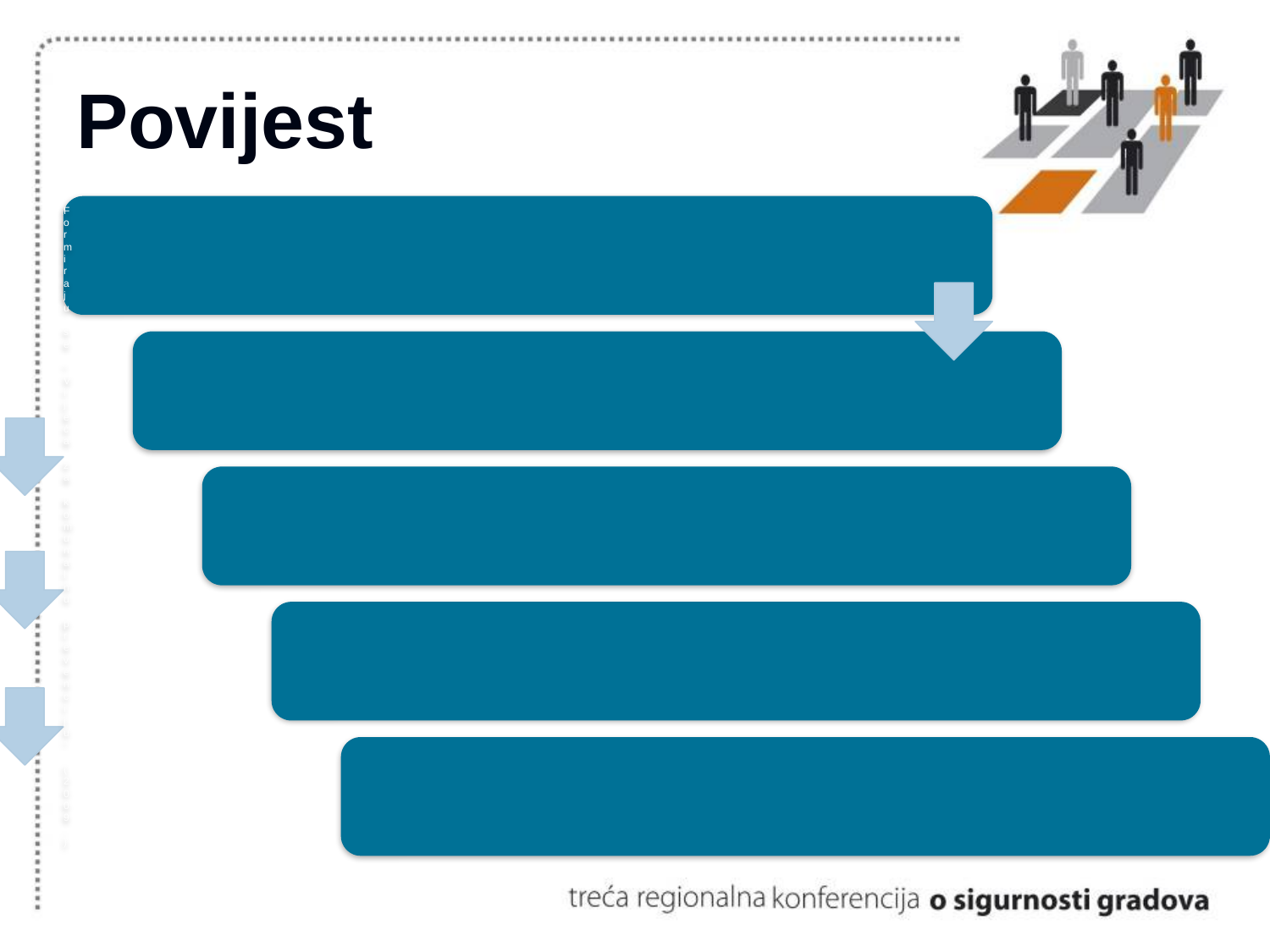

# Povijest
Formiraju se “Vijeća za komunalnu prevenciju” (2009.)